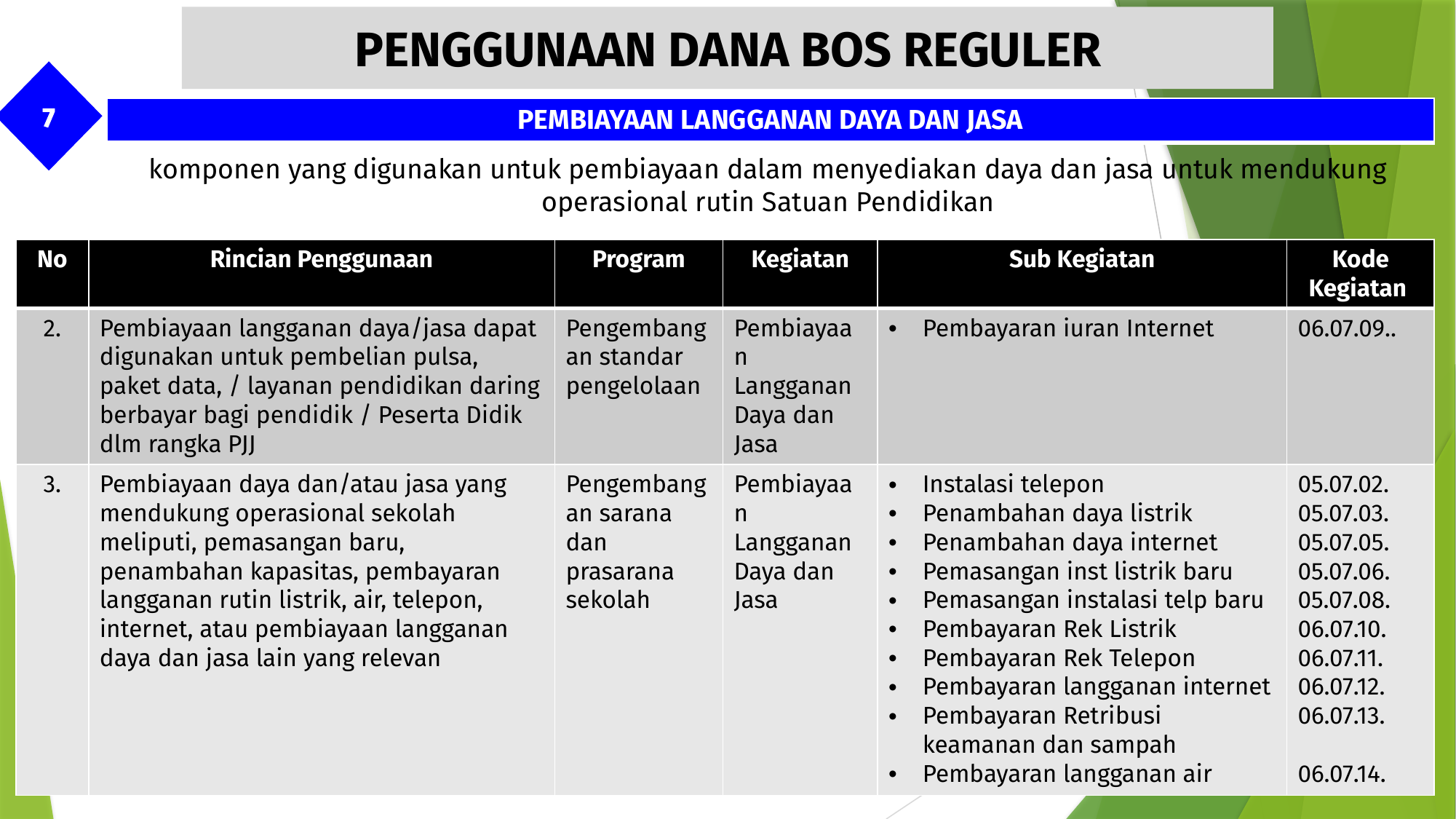

PENGGUNAAN DANA BOS REGULER
7
| PEMBIAYAAN LANGGANAN DAYA DAN JASA |
| --- |
komponen yang digunakan untuk pembiayaan dalam menyediakan daya dan jasa untuk mendukung operasional rutin Satuan Pendidikan
| No | Rincian Penggunaan | Program | Kegiatan | Sub Kegiatan | Kode Kegiatan |
| --- | --- | --- | --- | --- | --- |
| 2. | Pembiayaan langganan daya/jasa dapat digunakan untuk pembelian pulsa, paket data, / layanan pendidikan daring berbayar bagi pendidik / Peserta Didik dlm rangka PJJ | Pengembangan standar pengelolaan | Pembiayaan Langganan Daya dan Jasa | Pembayaran iuran Internet | 06.07.09.. |
| 3. | Pembiayaan daya dan/atau jasa yang mendukung operasional sekolah meliputi, pemasangan baru, penambahan kapasitas, pembayaran langganan rutin listrik, air, telepon, internet, atau pembiayaan langganan daya dan jasa lain yang relevan | Pengembangan sarana dan prasarana sekolah | Pembiayaan Langganan Daya dan Jasa | Instalasi telepon Penambahan daya listrik Penambahan daya internet Pemasangan inst listrik baru Pemasangan instalasi telp baru Pembayaran Rek Listrik Pembayaran Rek Telepon Pembayaran langganan internet Pembayaran Retribusi keamanan dan sampah Pembayaran langganan air | 05.07.02. 05.07.03. 05.07.05. 05.07.06. 05.07.08. 06.07.10. 06.07.11. 06.07.12. 06.07.13. 06.07.14. |